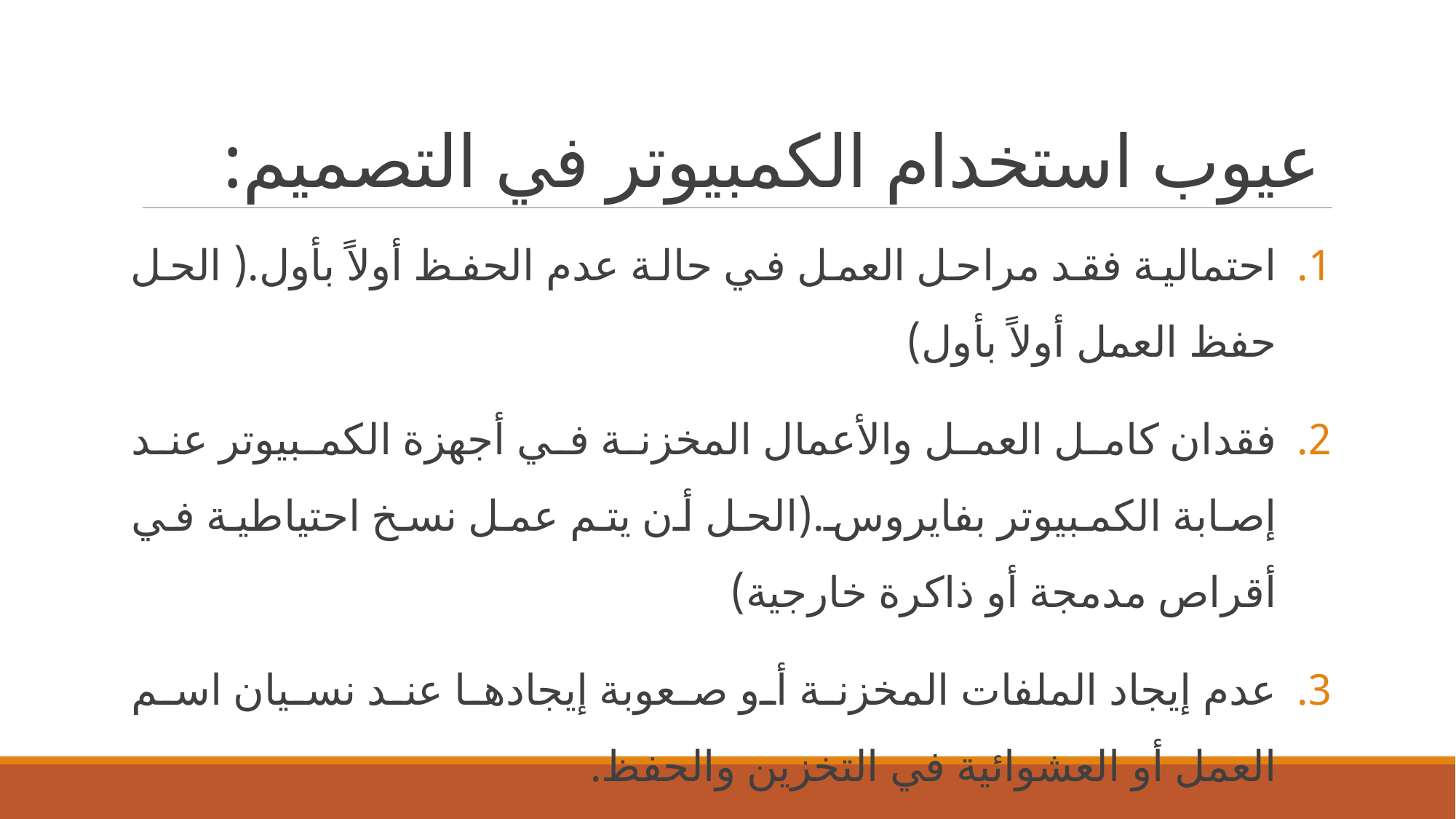

# عيوب استخدام الكمبيوتر في التصميم:
احتمالية فقد مراحل العمل في حالة عدم الحفظ أولاً بأول.( الحل حفظ العمل أولاً بأول)
فقدان كامل العمل والأعمال المخزنة في أجهزة الكمبيوتر عند إصابة الكمبيوتر بفايروس.(الحل أن يتم عمل نسخ احتياطية في أقراص مدمجة أو ذاكرة خارجية)
عدم إيجاد الملفات المخزنة أو صعوبة إيجادها عند نسيان اسم العمل أو العشوائية في التخزين والحفظ.